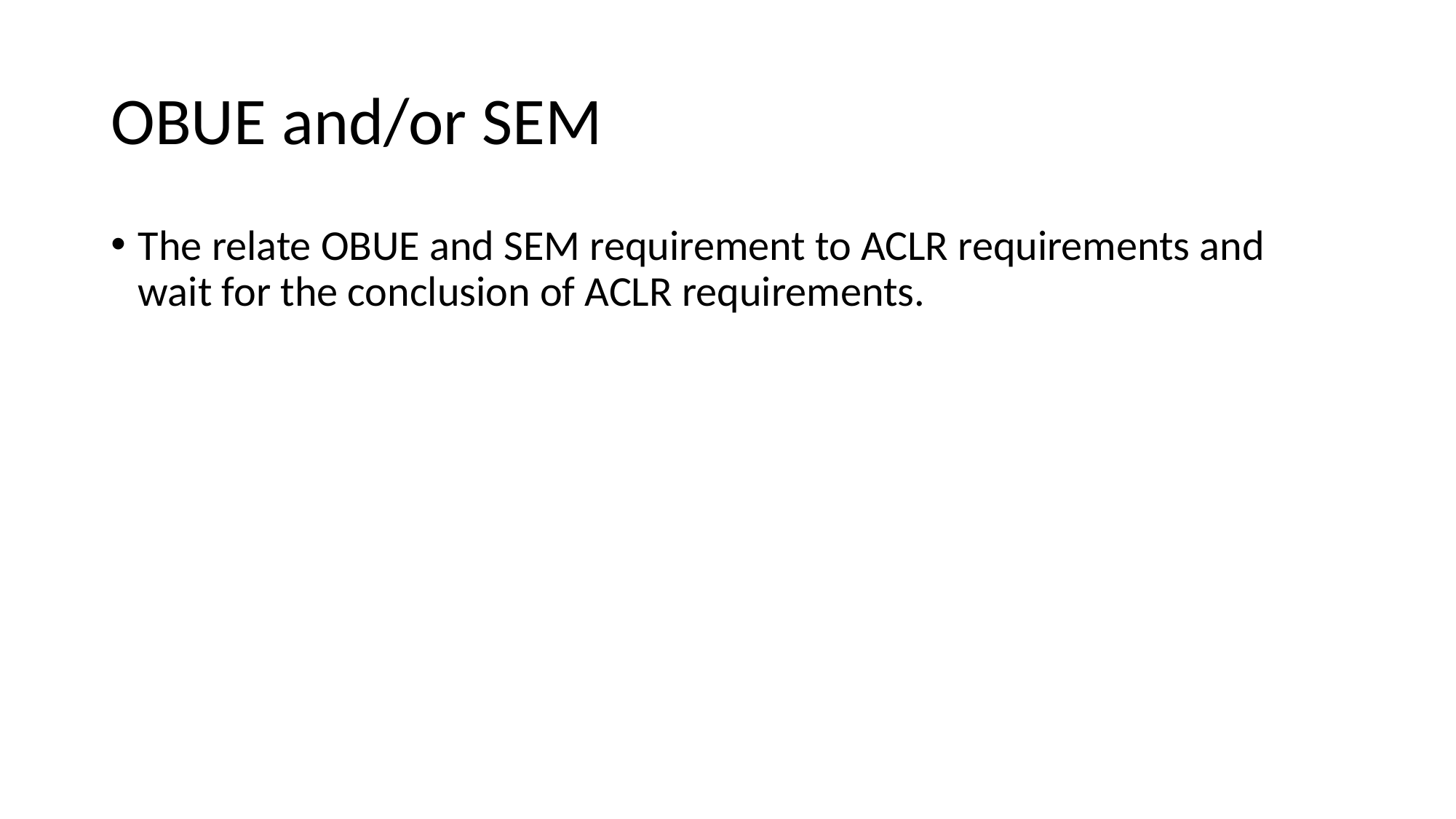

# OBUE and/or SEM
The relate OBUE and SEM requirement to ACLR requirements and wait for the conclusion of ACLR requirements.